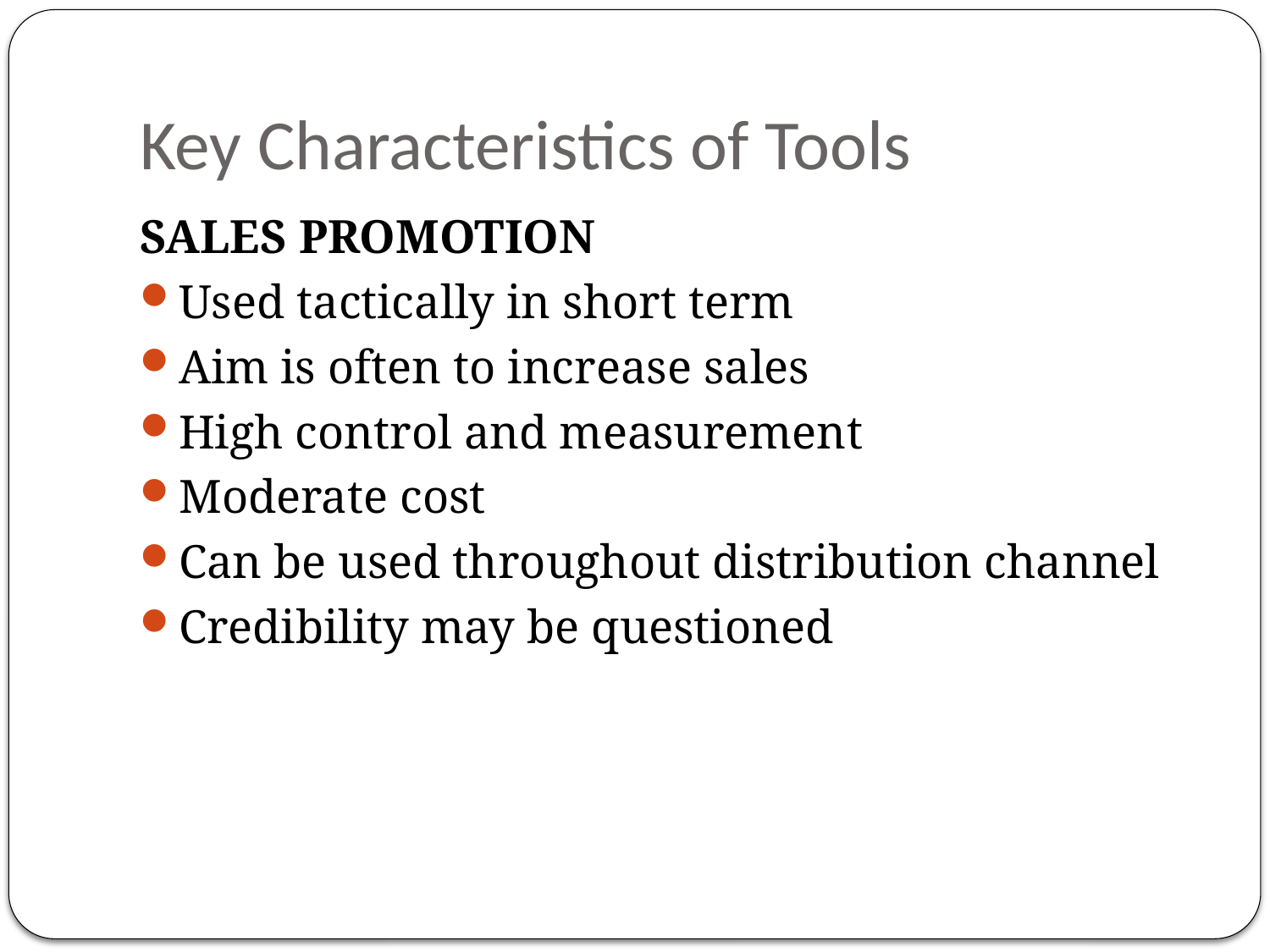

# Key Characteristics of Tools
SALES PROMOTION
Used tactically in short term
Aim is often to increase sales
High control and measurement
Moderate cost
Can be used throughout distribution channel
Credibility may be questioned